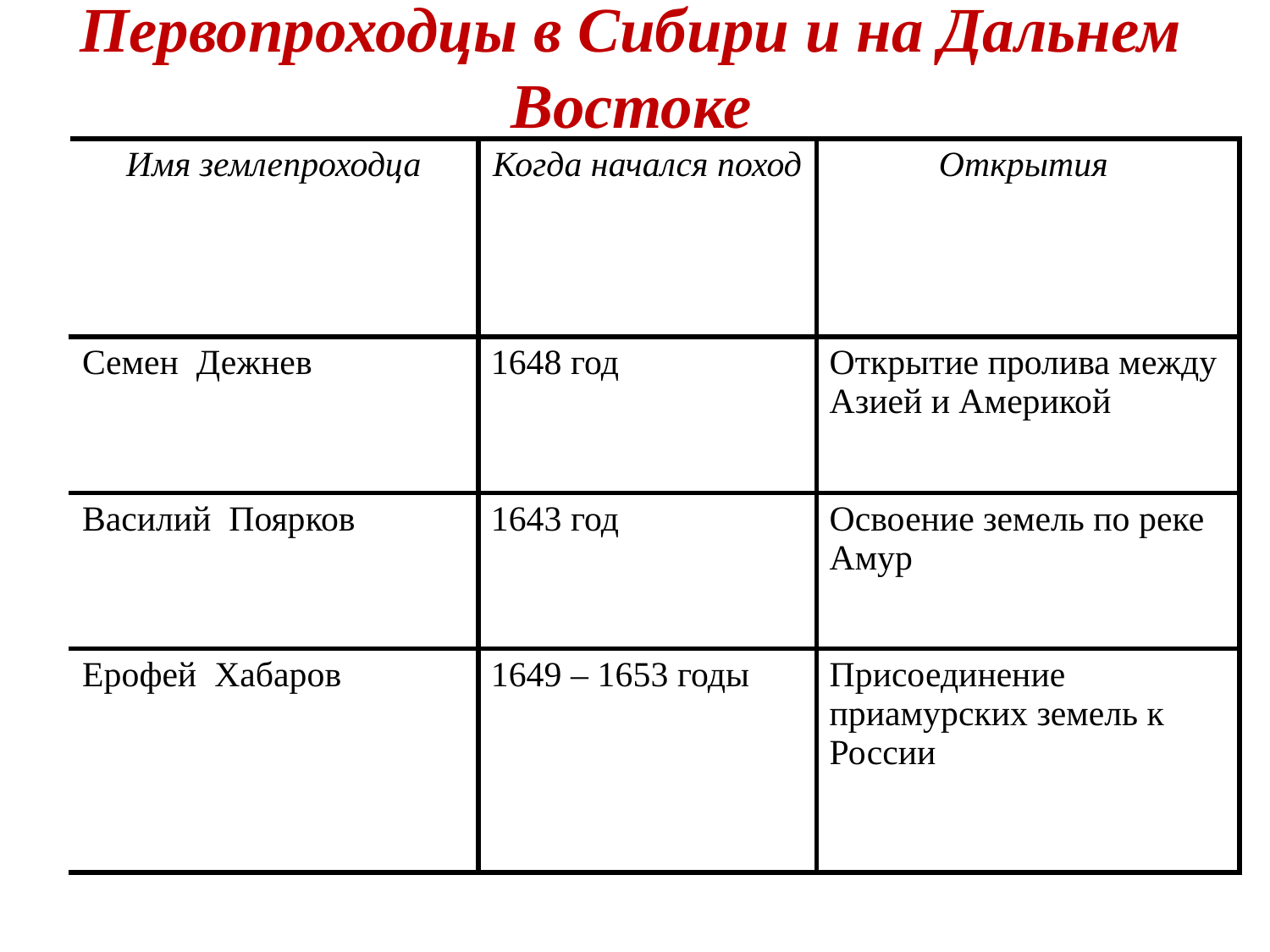

Первопроходцы в Сибири и на Дальнем Востоке
| Имя землепроходца | Когда начался поход | Открытия |
| --- | --- | --- |
| Семен Дежнев | 1648 год | Открытие пролива между Азией и Америкой |
| Василий Поярков | 1643 год | Освоение земель по реке Амур |
| Ерофей Хабаров | 1649 – 1653 годы | Присоединение приамурских земель к России |